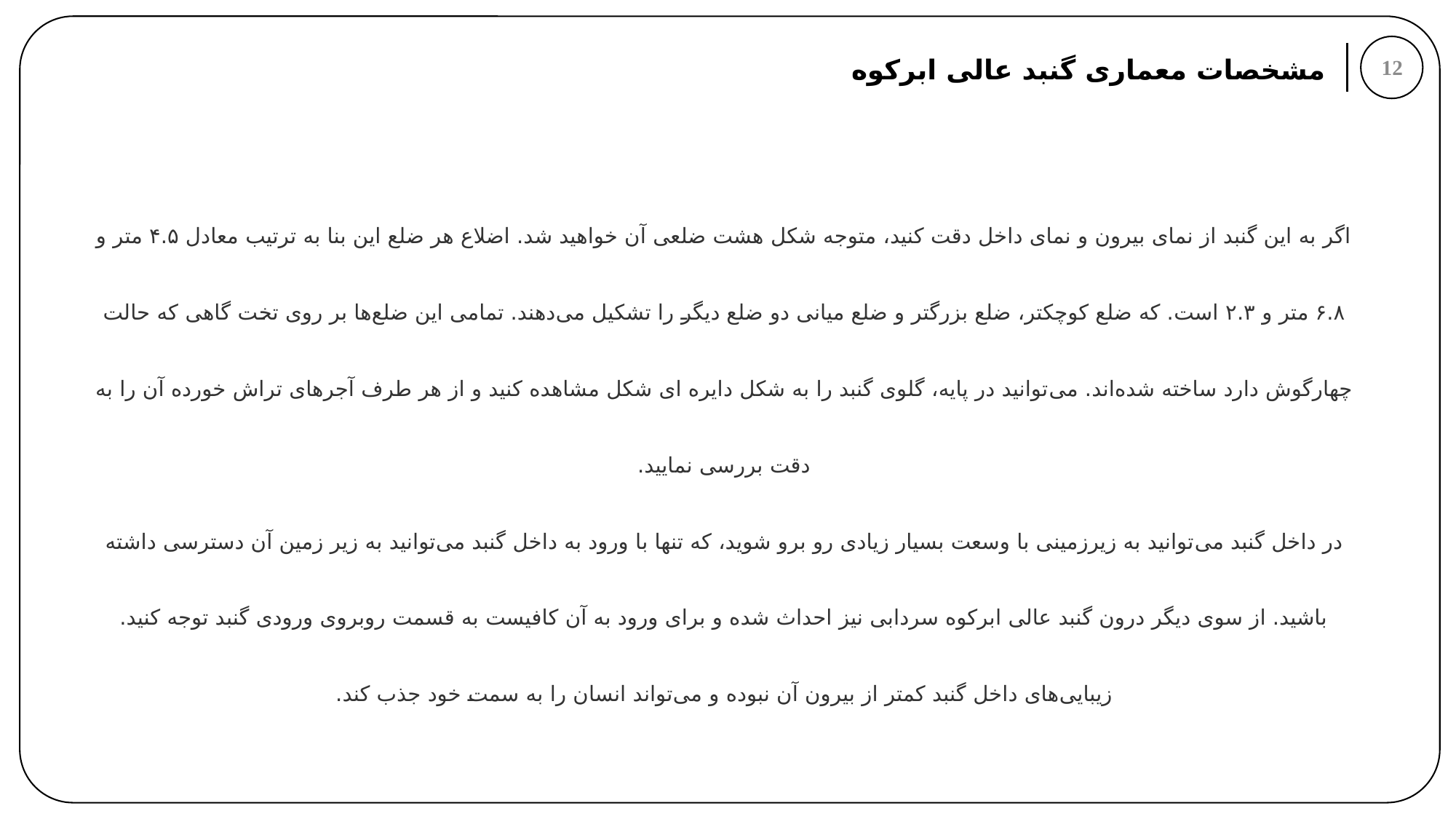

12
مشخصات معماری گنبد عالی ابرکوه
اگر به این گنبد از نمای بیرون و نمای داخل دقت کنید، متوجه شکل هشت ضلعی آن خواهید شد. اضلاع هر ضلع این بنا به ترتیب معادل ۴.۵ متر و ۶.۸ متر و ۲.۳ است. که ضلع کوچکتر، ضلع بزرگتر و ضلع میانی دو ضلع دیگر را تشکیل می‌دهند. تمامی این ضلع‌ها بر روی تخت گاهی که حالت چهارگوش دارد ساخته شده‌اند. می‌توانید در پایه، گلوی گنبد را به شکل دایره ای شکل مشاهده کنید و از هر طرف آجرهای تراش خورده آن را به دقت بررسی نمایید.
در داخل گنبد می‌توانید به زیرزمینی با وسعت بسیار زیادی رو برو شوید، که تنها با ورود به داخل گنبد می‌توانید به زیر زمین آن دسترسی داشته باشید. از سوی دیگر درون گنبد عالی ابرکوه سردابی نیز احداث شده و برای ورود به آن کافیست به قسمت روبروی ورودی گنبد توجه کنید. زیبایی‌های داخل گنبد کمتر از بیرون آن نبوده و می‌تواند انسان را به سمت خود جذب کند.